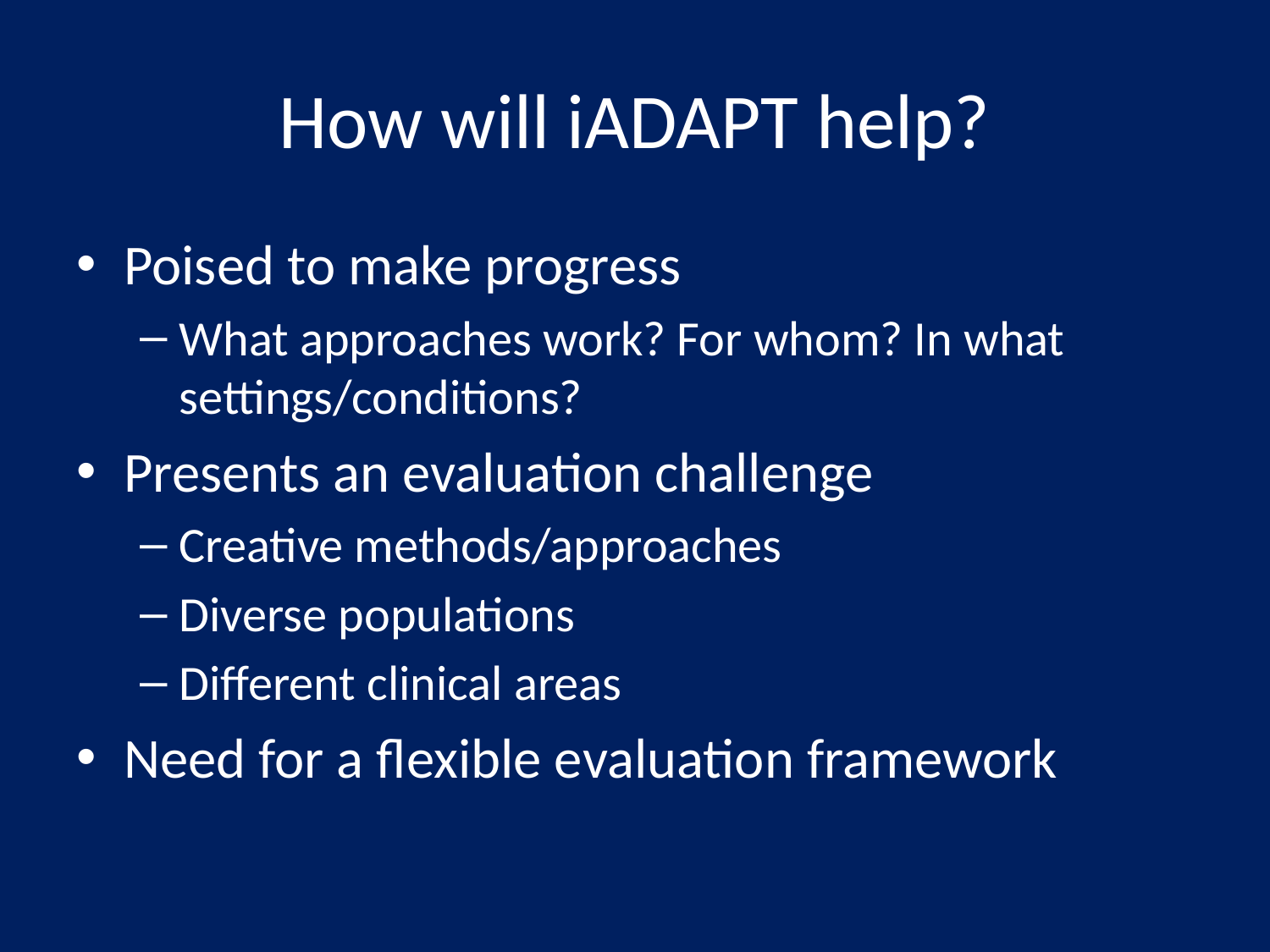

# How will iADAPT help?
Poised to make progress
What approaches work? For whom? In what settings/conditions?
Presents an evaluation challenge
Creative methods/approaches
Diverse populations
Different clinical areas
Need for a flexible evaluation framework